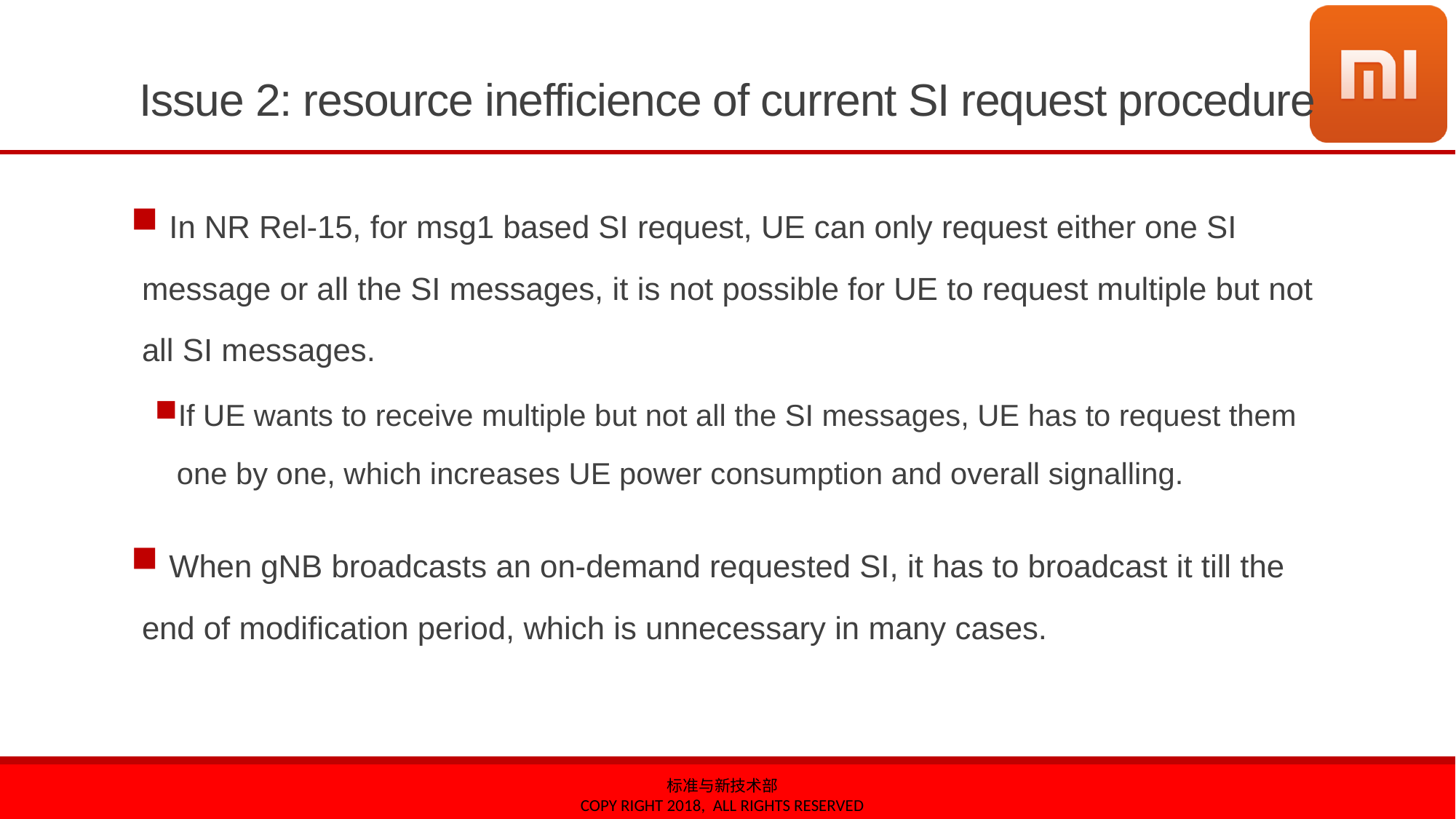

# Issue 2: resource inefficience of current SI request procedure
 In NR Rel-15, for msg1 based SI request, UE can only request either one SI message or all the SI messages, it is not possible for UE to request multiple but not all SI messages.
If UE wants to receive multiple but not all the SI messages, UE has to request them one by one, which increases UE power consumption and overall signalling.
 When gNB broadcasts an on-demand requested SI, it has to broadcast it till the end of modification period, which is unnecessary in many cases.